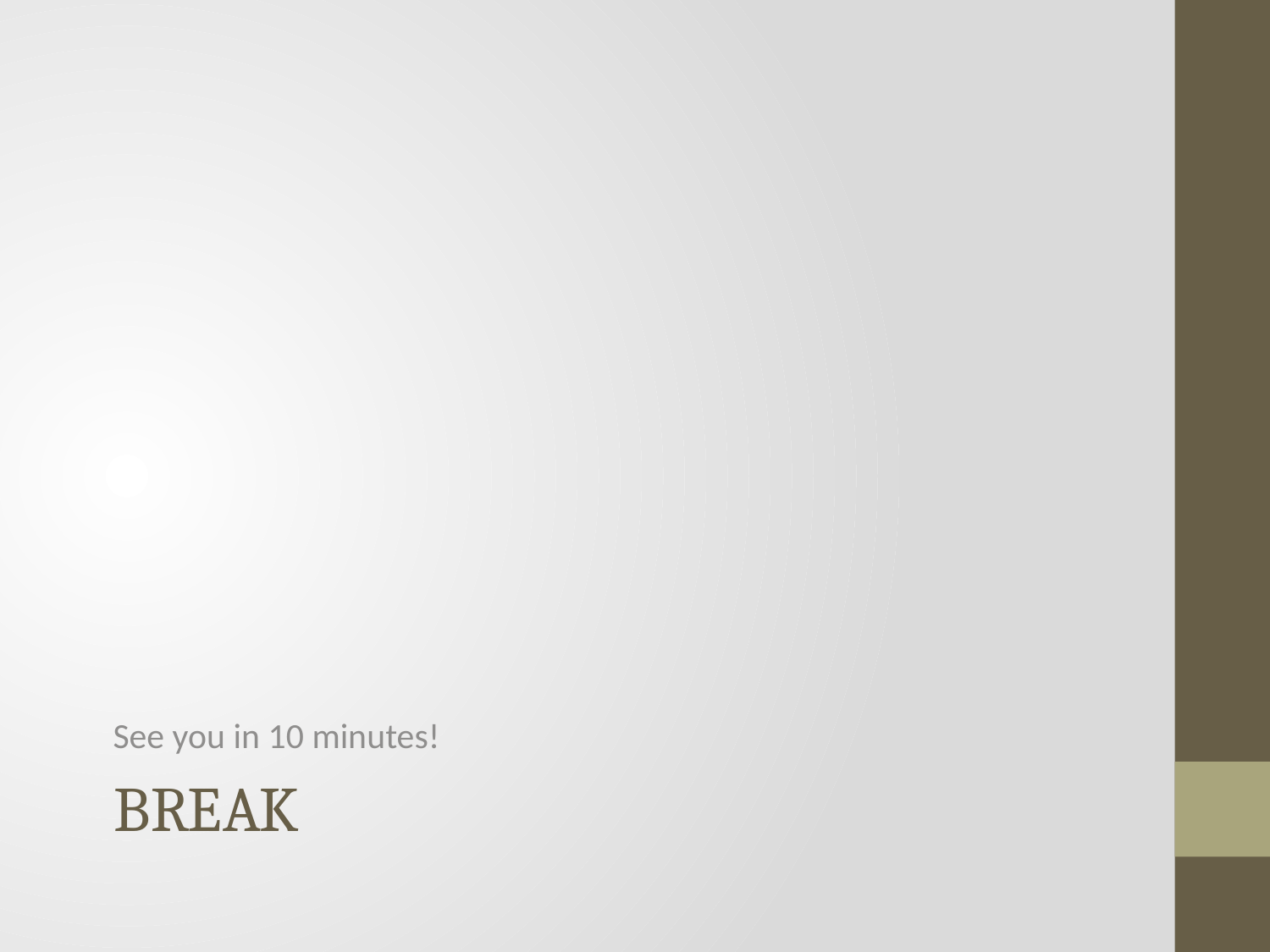

See you in 10 minutes!
# Break